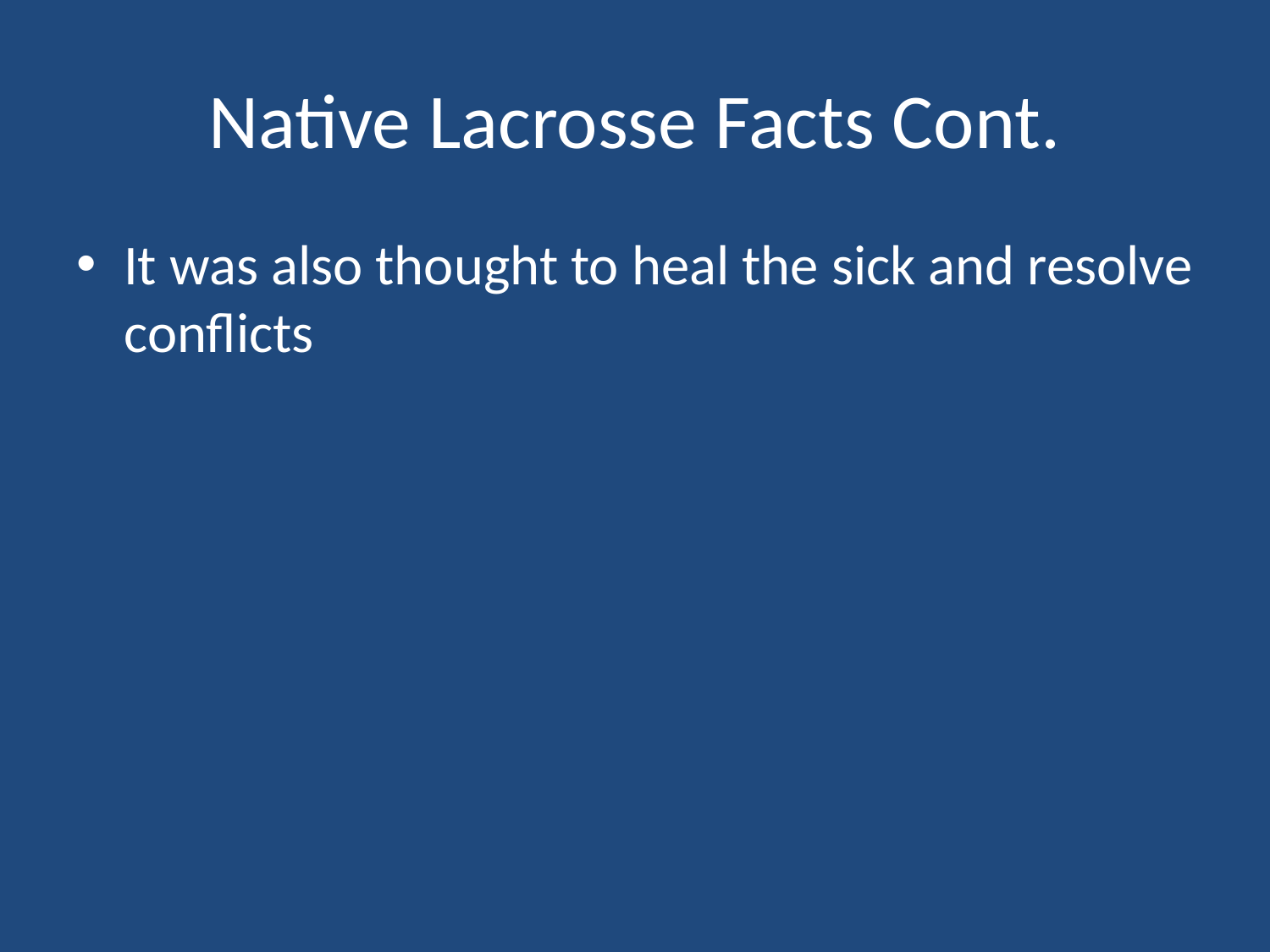

# Native Lacrosse Facts Cont.
It was also thought to heal the sick and resolve conflicts